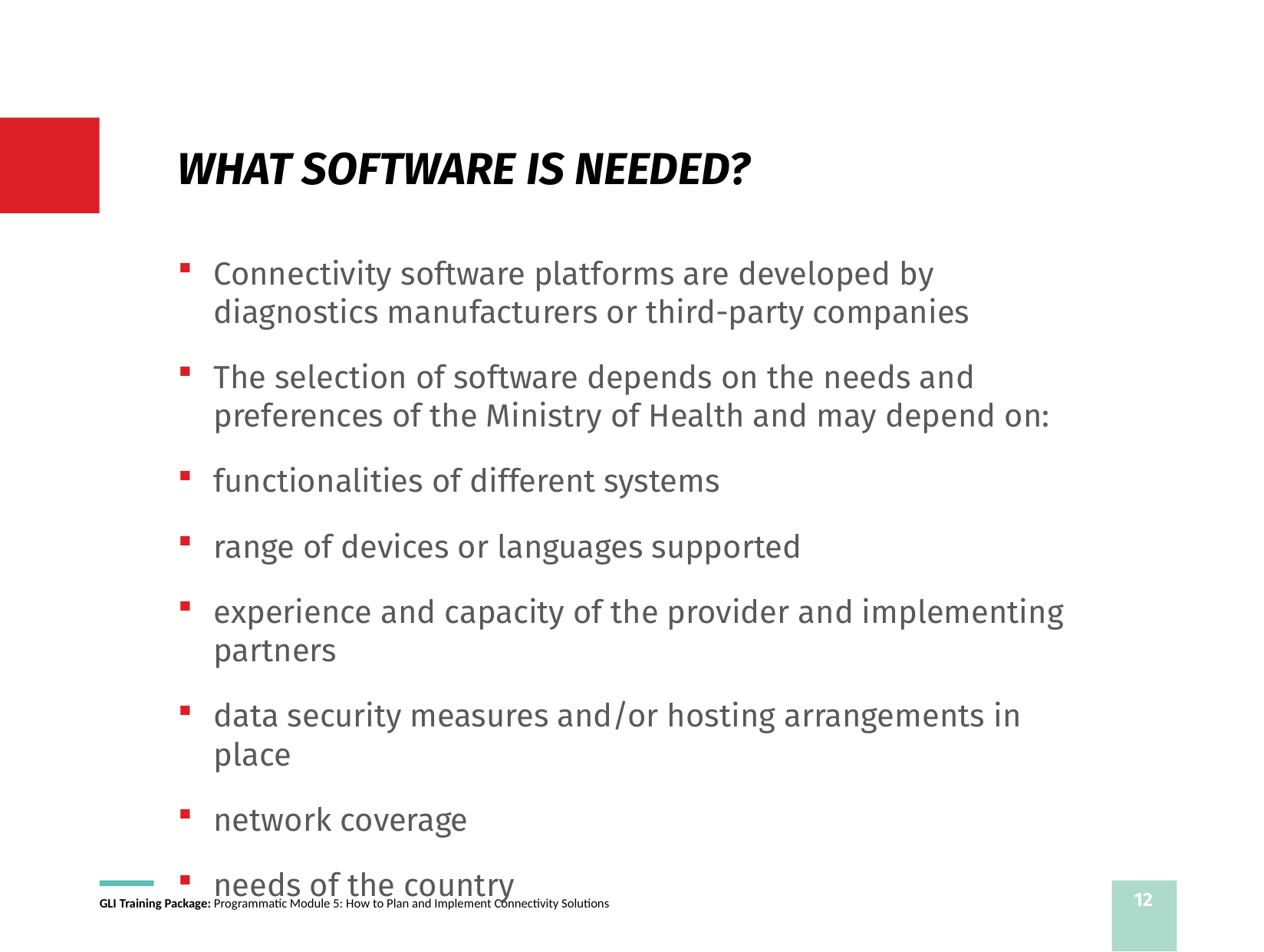

# WHAT SOFTWARE IS NEEDED?
Connectivity software platforms are developed by diagnostics manufacturers or third-party companies
The selection of software depends on the needs and preferences of the Ministry of Health and may depend on:
functionalities of different systems
range of devices or languages supported
experience and capacity of the provider and implementing partners
data security measures and/or hosting arrangements in place
network coverage
needs of the country